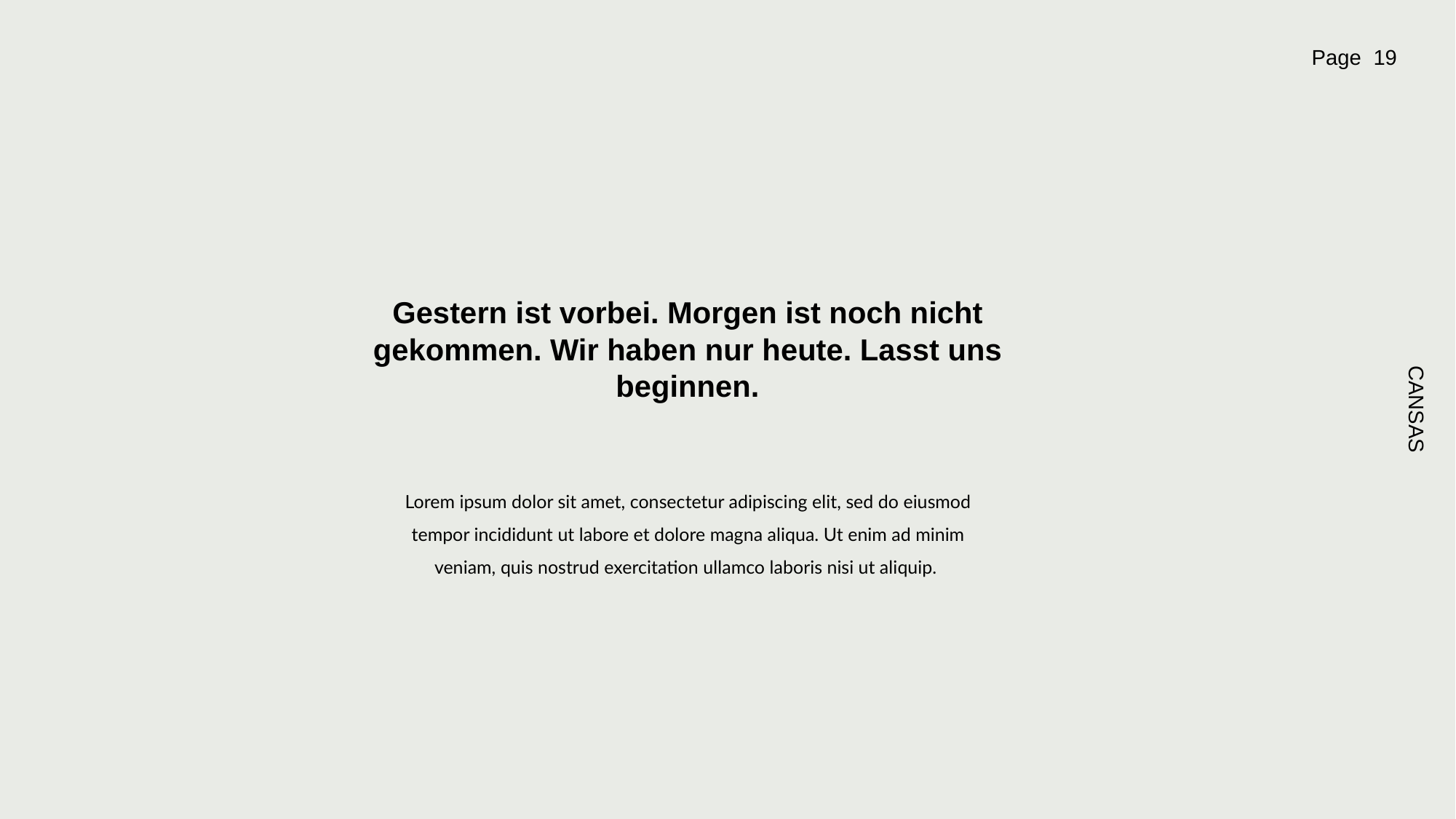

Gestern ist vorbei. Morgen ist noch nicht gekommen. Wir haben nur heute. Lasst uns beginnen.
Lorem ipsum dolor sit amet, consectetur adipiscing elit, sed do eiusmod tempor incididunt ut labore et dolore magna aliqua. Ut enim ad minim veniam, quis nostrud exercitation ullamco laboris nisi ut aliquip.